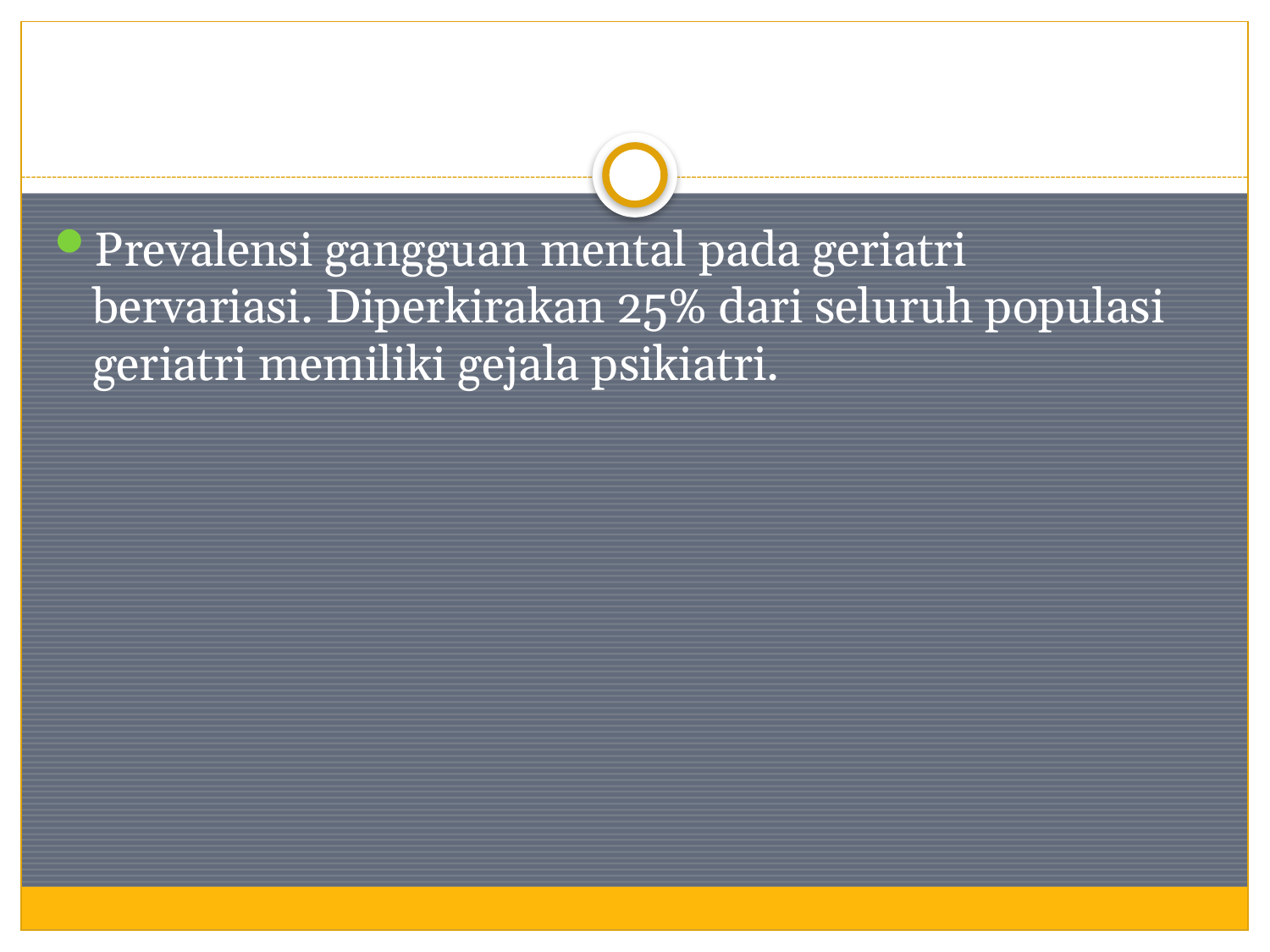

#
Prevalensi gangguan mental pada geriatri  bervariasi. Diperkirakan 25% dari seluruh populasi geriatri memiliki gejala psikiatri.